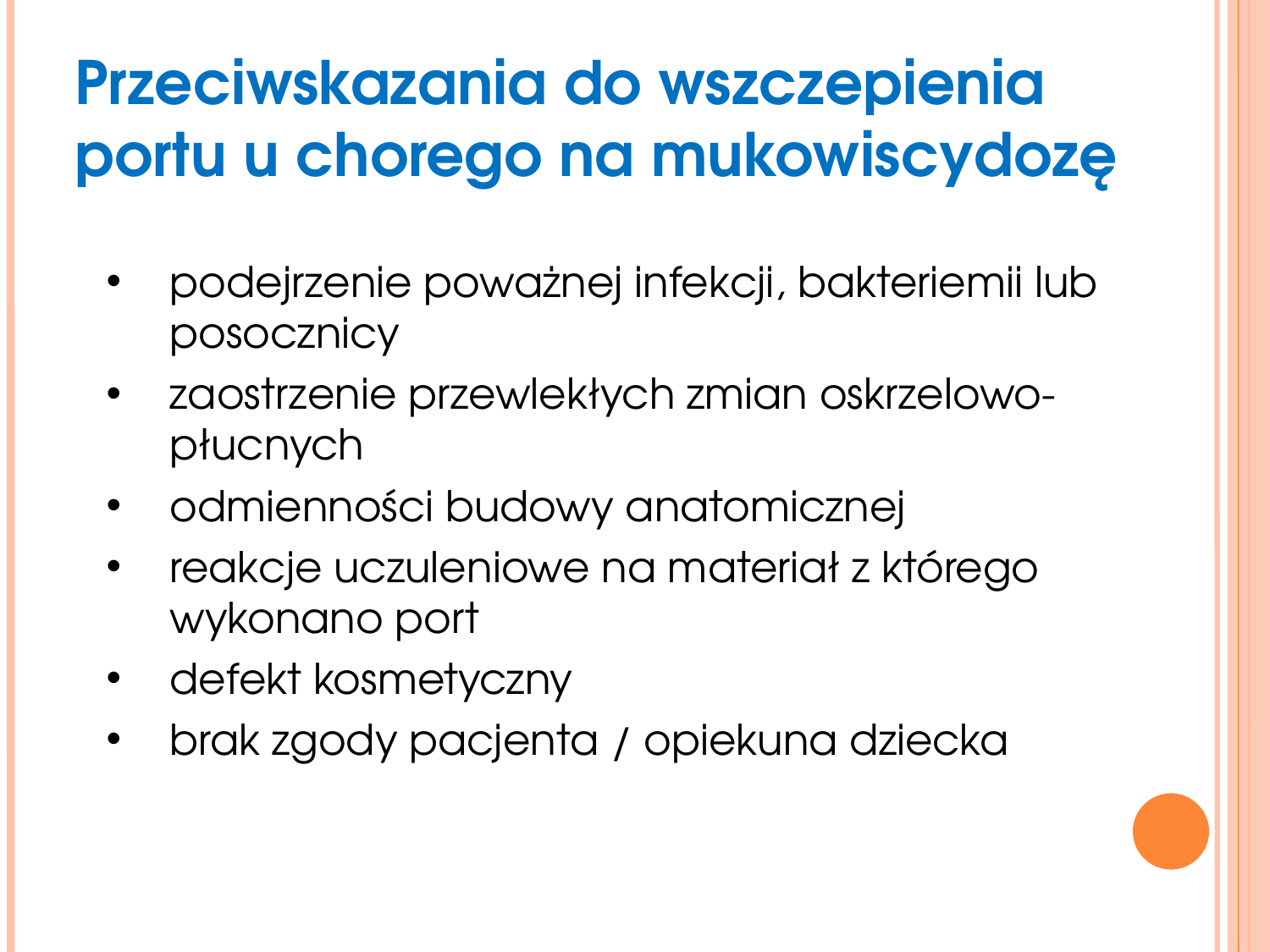

Przeciwskazania do wszczepienia portu u chorego na mukowiscydozę
podejrzenie poważnej infekcji, bakteriemii lub posocznicy
zaostrzenie przewlekłych zmian oskrzelowo-płucnych
odmienności budowy anatomicznej
reakcje uczuleniowe na materiał z którego wykonano port
defekt kosmetyczny
brak zgody pacjenta / opiekuna dziecka